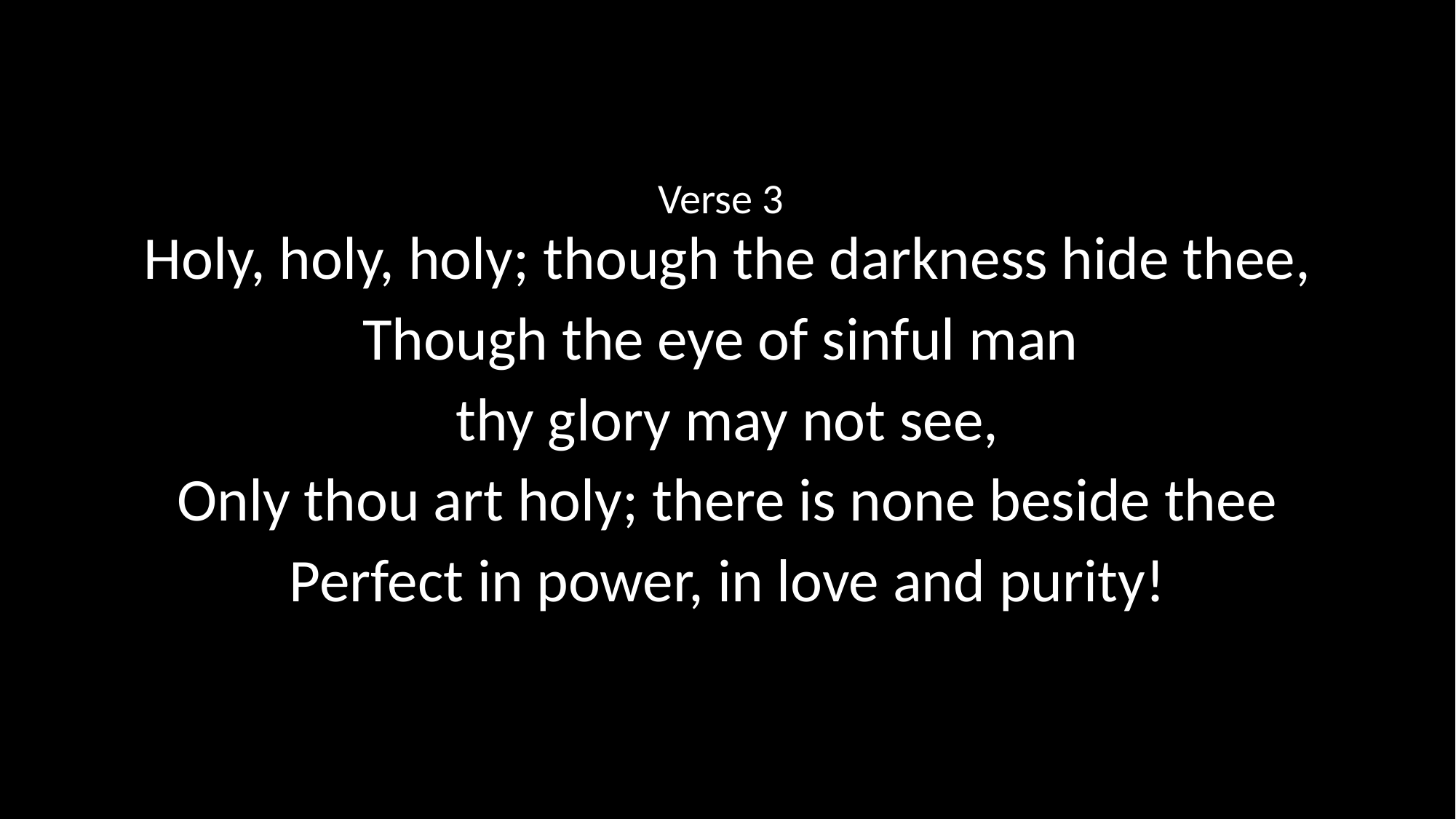

Verse 3
Holy, holy, holy; though the darkness hide thee,
Though the eye of sinful man
thy glory may not see,
Only thou art holy; there is none beside thee
Perfect in power, in love and purity!